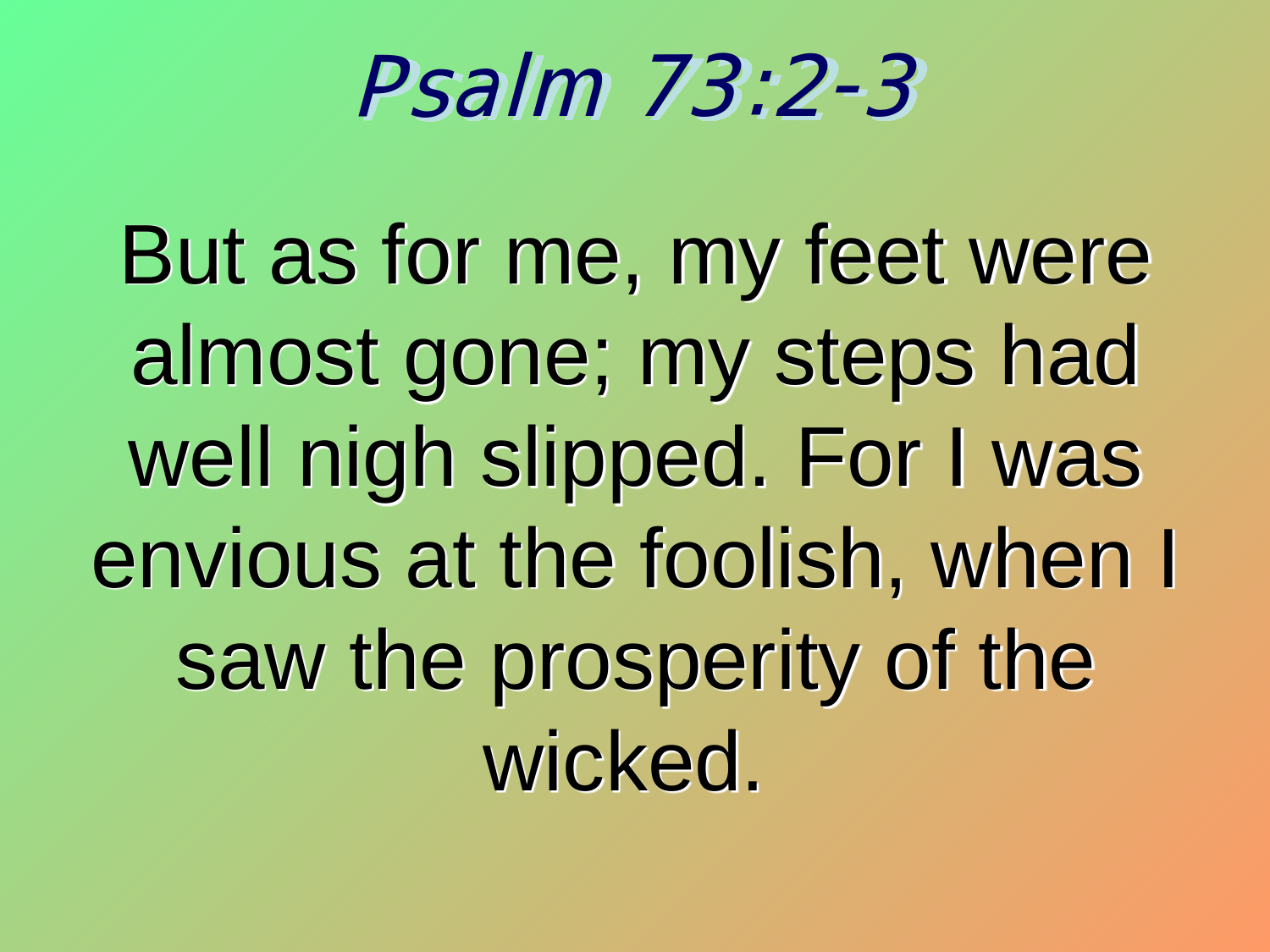

Psalm 73:2-3
But as for me, my feet were almost gone; my steps had well nigh slipped. For I was envious at the foolish, when I saw the prosperity of the wicked.